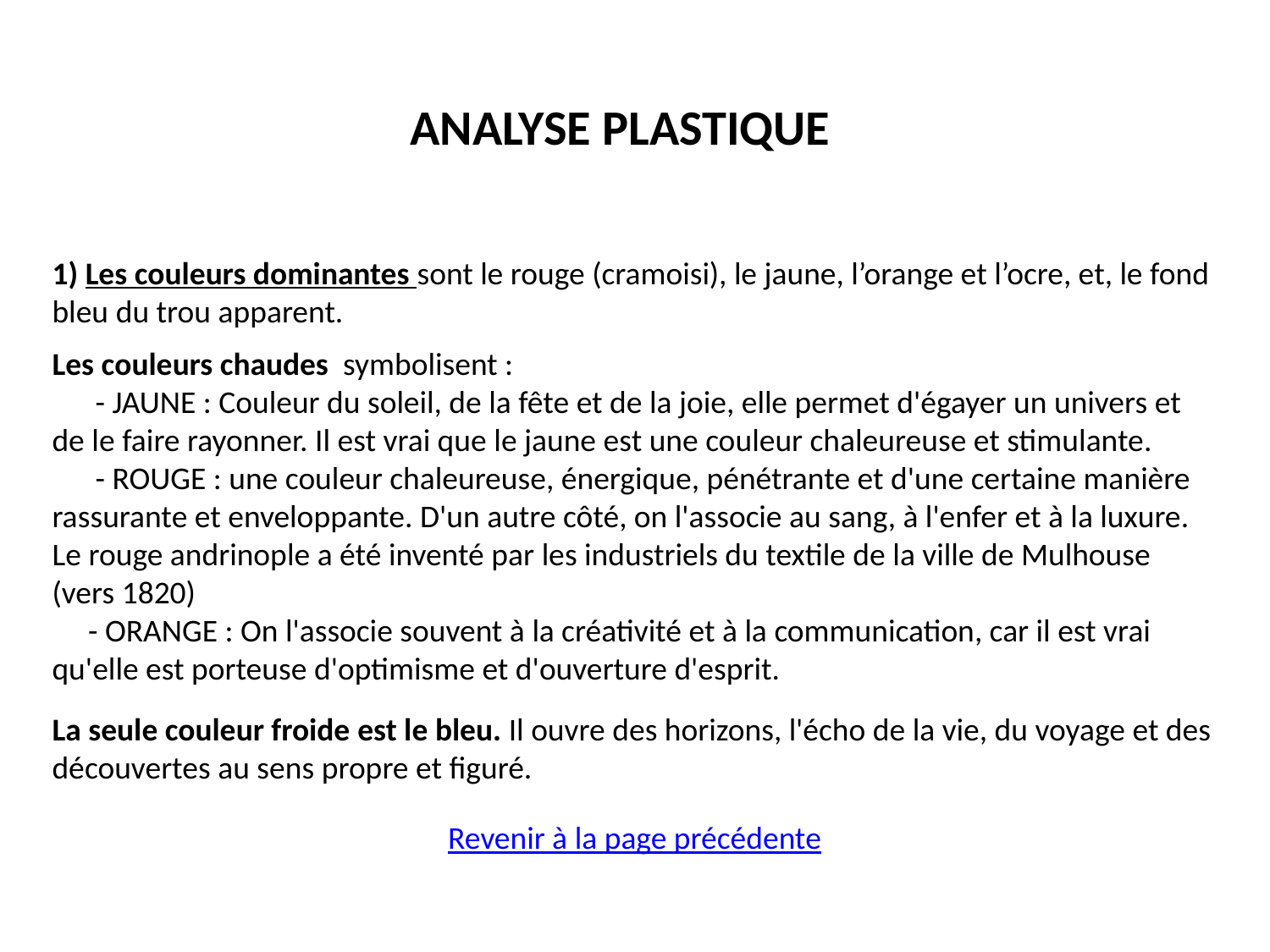

ANALYSE PLASTIQUE

1) Les couleurs dominantes sont le rouge (cramoisi), le jaune, l’orange et l’ocre, et, le fond bleu du trou apparent.

Les couleurs chaudes  symbolisent :
      - JAUNE : Couleur du soleil, de la fête et de la joie, elle permet d'égayer un univers et de le faire rayonner. Il est vrai que le jaune est une couleur chaleureuse et stimulante.
      - ROUGE : une couleur chaleureuse, énergique, pénétrante et d'une certaine manière rassurante et enveloppante. D'un autre côté, on l'associe au sang, à l'enfer et à la luxure. Le rouge andrinople a été inventé par les industriels du textile de la ville de Mulhouse (vers 1820)
     - ORANGE : On l'associe souvent à la créativité et à la communication, car il est vrai qu'elle est porteuse d'optimisme et d'ouverture d'esprit.

La seule couleur froide est le bleu. Il ouvre des horizons, l'écho de la vie, du voyage et des découvertes au sens propre et figuré.

Revenir à la page précédente